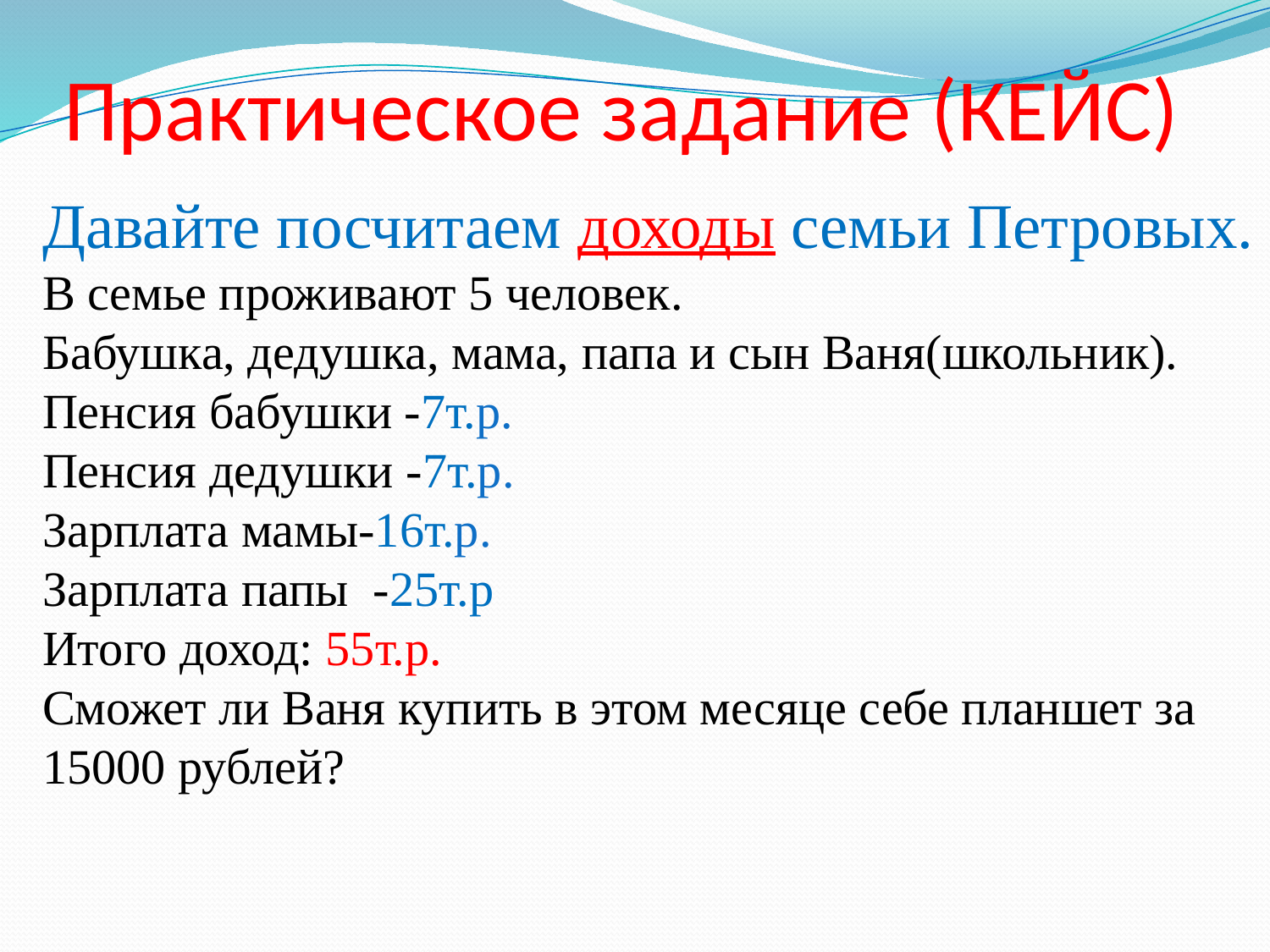

# Практическое задание (КЕЙС)
Давайте посчитаем доходы семьи Петровых.
В семье проживают 5 человек.
Бабушка, дедушка, мама, папа и сын Ваня(школьник).
Пенсия бабушки -7т.р.
Пенсия дедушки -7т.р.
Зарплата мамы-16т.р.
Зарплата папы  -25т.р
Итого доход: 55т.р.
Сможет ли Ваня купить в этом месяце себе планшет за 15000 рублей?